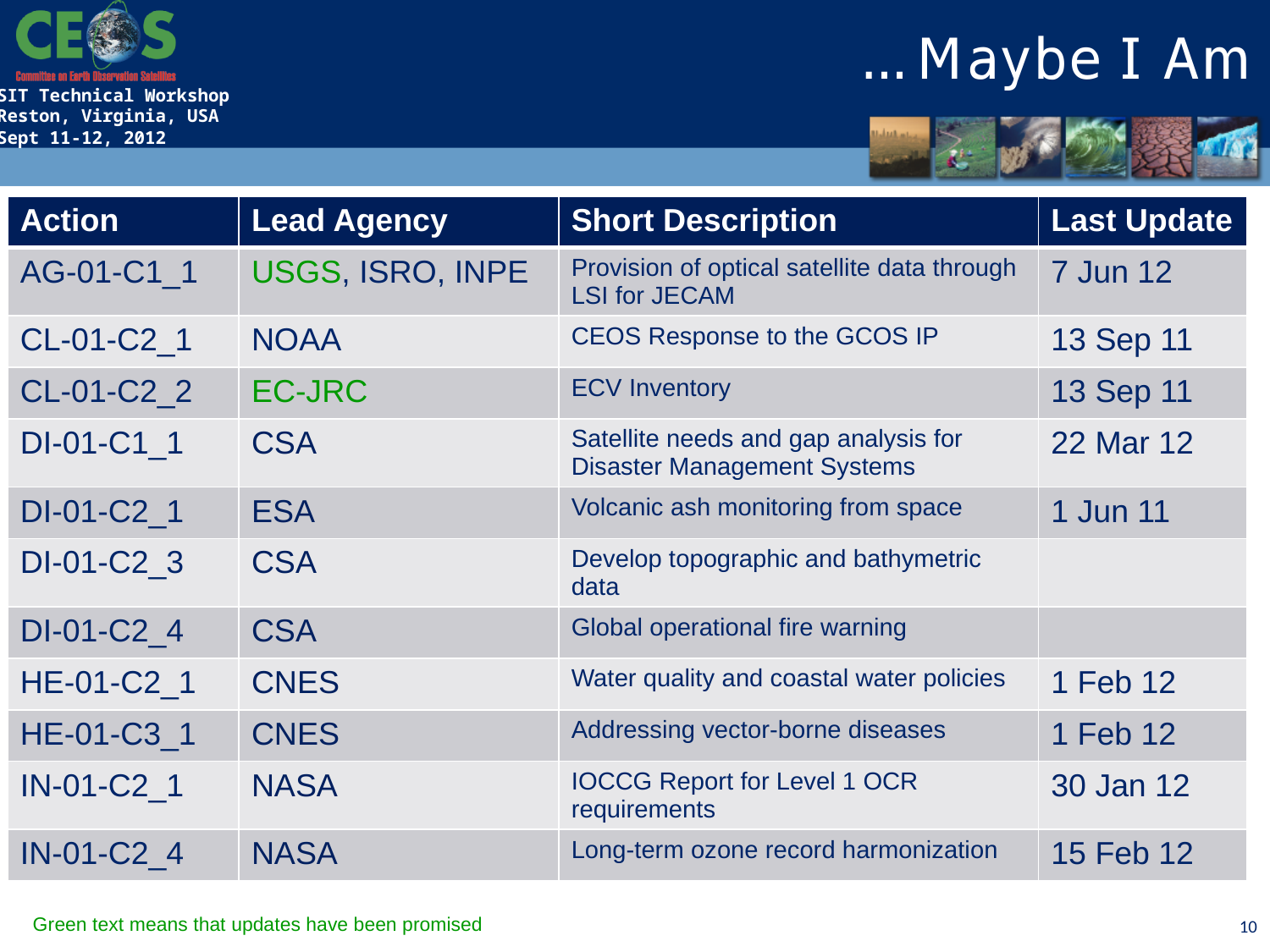

…Maybe I Am
| Action | Lead Agency | Short Description | Last Update |
| --- | --- | --- | --- |
| AG-01-C1\_1 | USGS, ISRO, INPE | Provision of optical satellite data through LSI for JECAM | 7 Jun 12 |
| CL-01-C2\_1 | NOAA | CEOS Response to the GCOS IP | 13 Sep 11 |
| CL-01-C2\_2 | EC-JRC | ECV Inventory | 13 Sep 11 |
| DI-01-C1\_1 | CSA | Satellite needs and gap analysis for Disaster Management Systems | 22 Mar 12 |
| DI-01-C2\_1 | ESA | Volcanic ash monitoring from space | 1 Jun 11 |
| DI-01-C2\_3 | CSA | Develop topographic and bathymetric data |  |
| DI-01-C2\_4 | CSA | Global operational fire warning |  |
| HE-01-C2\_1 | CNES | Water quality and coastal water policies | 1 Feb 12 |
| HE-01-C3\_1 | CNES | Addressing vector-borne diseases | 1 Feb 12 |
| IN-01-C2\_1 | NASA | IOCCG Report for Level 1 OCR requirements | 30 Jan 12 |
| IN-01-C2\_4 | NASA | Long-term ozone record harmonization | 15 Feb 12 |

Green text means that updates have been promised
10